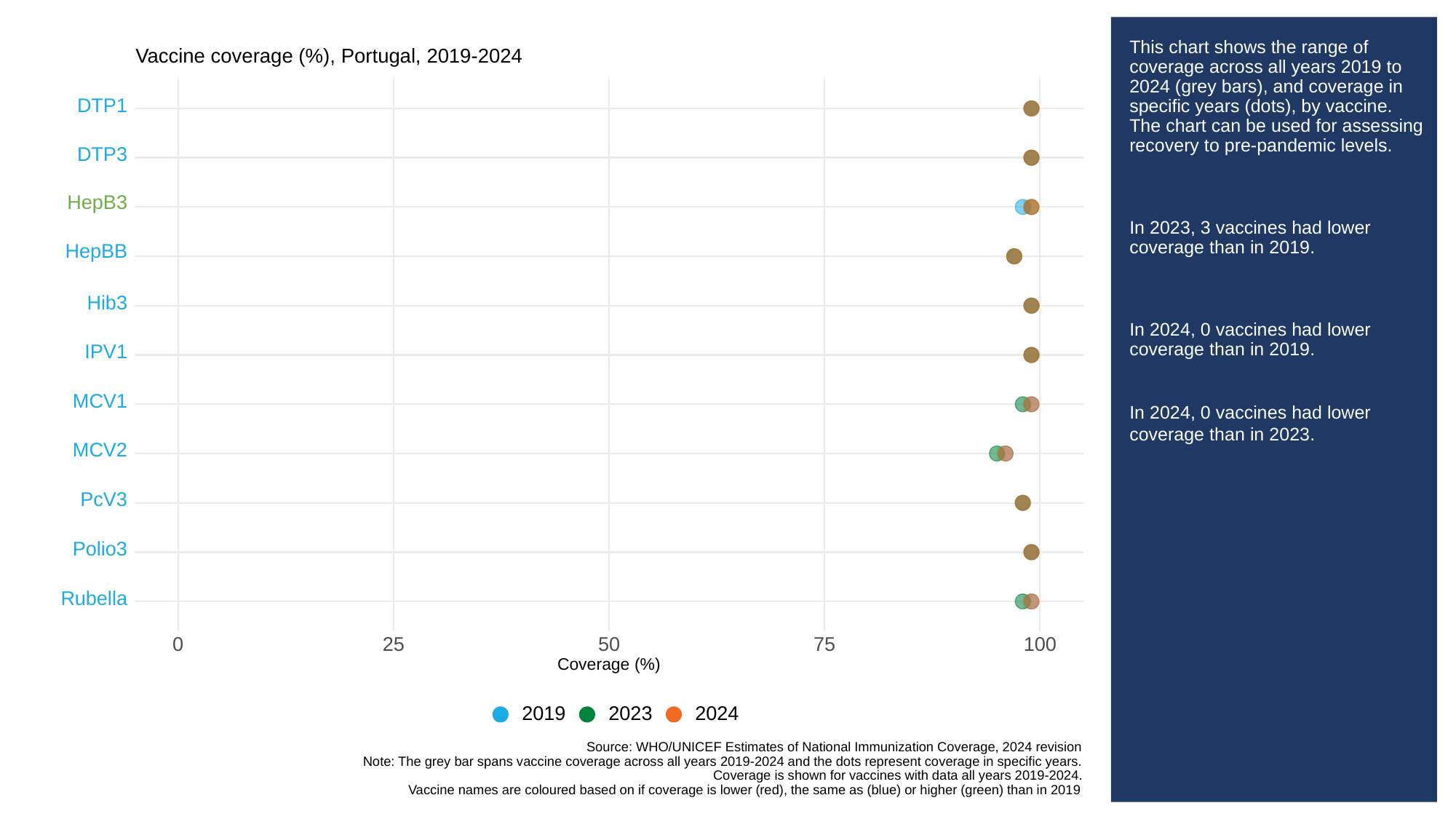

# This chart shows the range of coverage across all years 2019 to 2024 (grey bars), and coverage in specific years (dots), by vaccine. The chart can be used for assessing recovery to pre-pandemic levels.

In 2023, 3 vaccines had lower coverage than in 2019.

In 2024, 0 vaccines had lower coverage than in 2019.

In 2024, 0 vaccines had lower coverage than in 2023.

Vaccine coverage (%), Portugal, 2019-2024

DTP1

DTP3

HepB3

HepBB

Hib3

IPV1

MCV1

MCV2

PcV3

Polio3

Rubella

0
25
50
100
75
Coverage (%)

2023
2019
2024
Source: WHO/UNICEF Estimates of National Immunization Coverage, 2024 revision
Note: The grey bar spans vaccine coverage across all years 2019-2024 and the dots represent coverage in specific years.
 Coverage is shown for vaccines with data all years 2019-2024.
Vaccine names are coloured based on if coverage is lower (red), the same as (blue) or higher (green) than in 2019